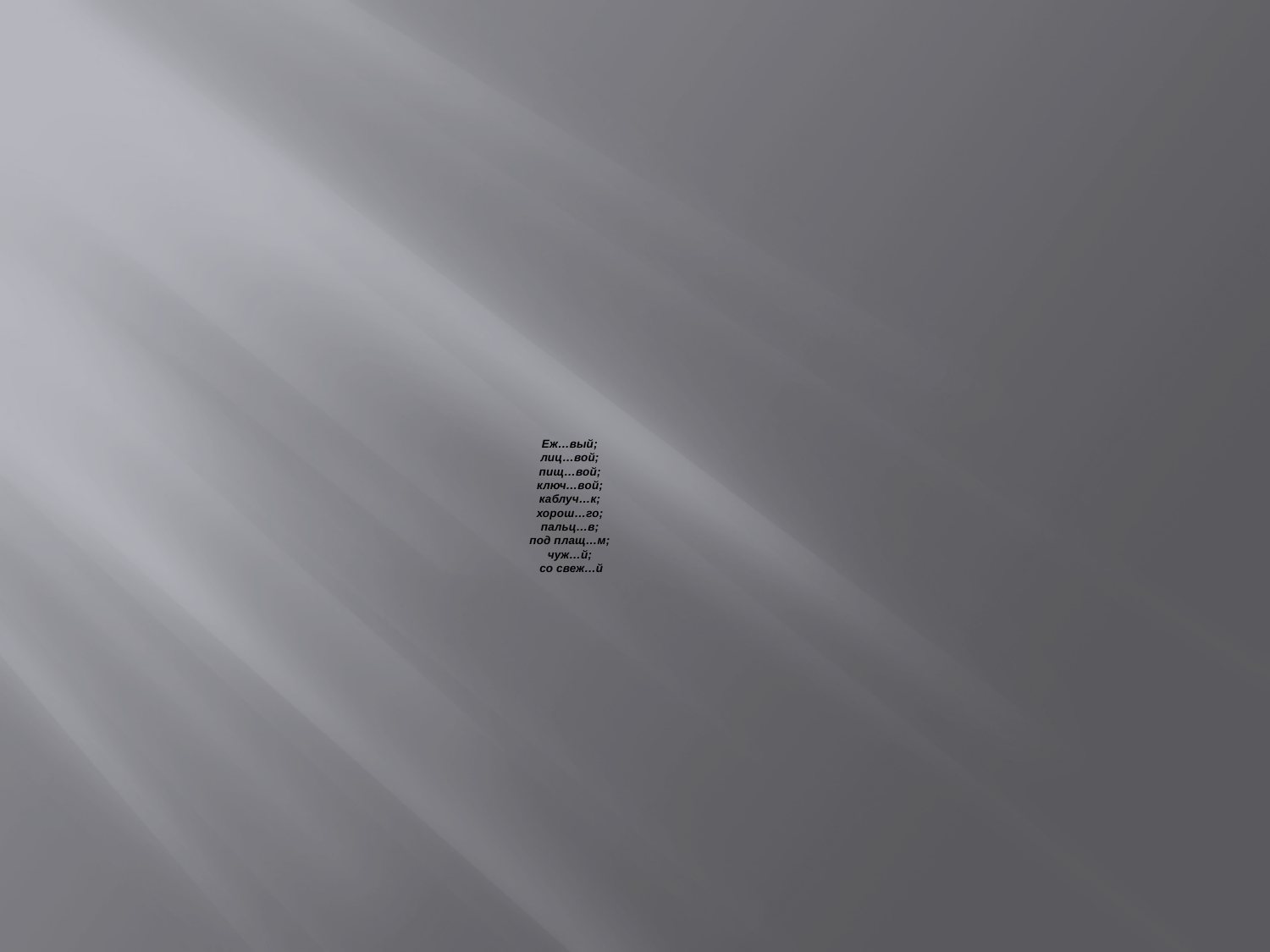

# Еж…вый; лиц…вой; пищ…вой; ключ…вой; каблуч…к; хорош…го; пальц…в; под плащ…м; чуж…й; со свеж…й